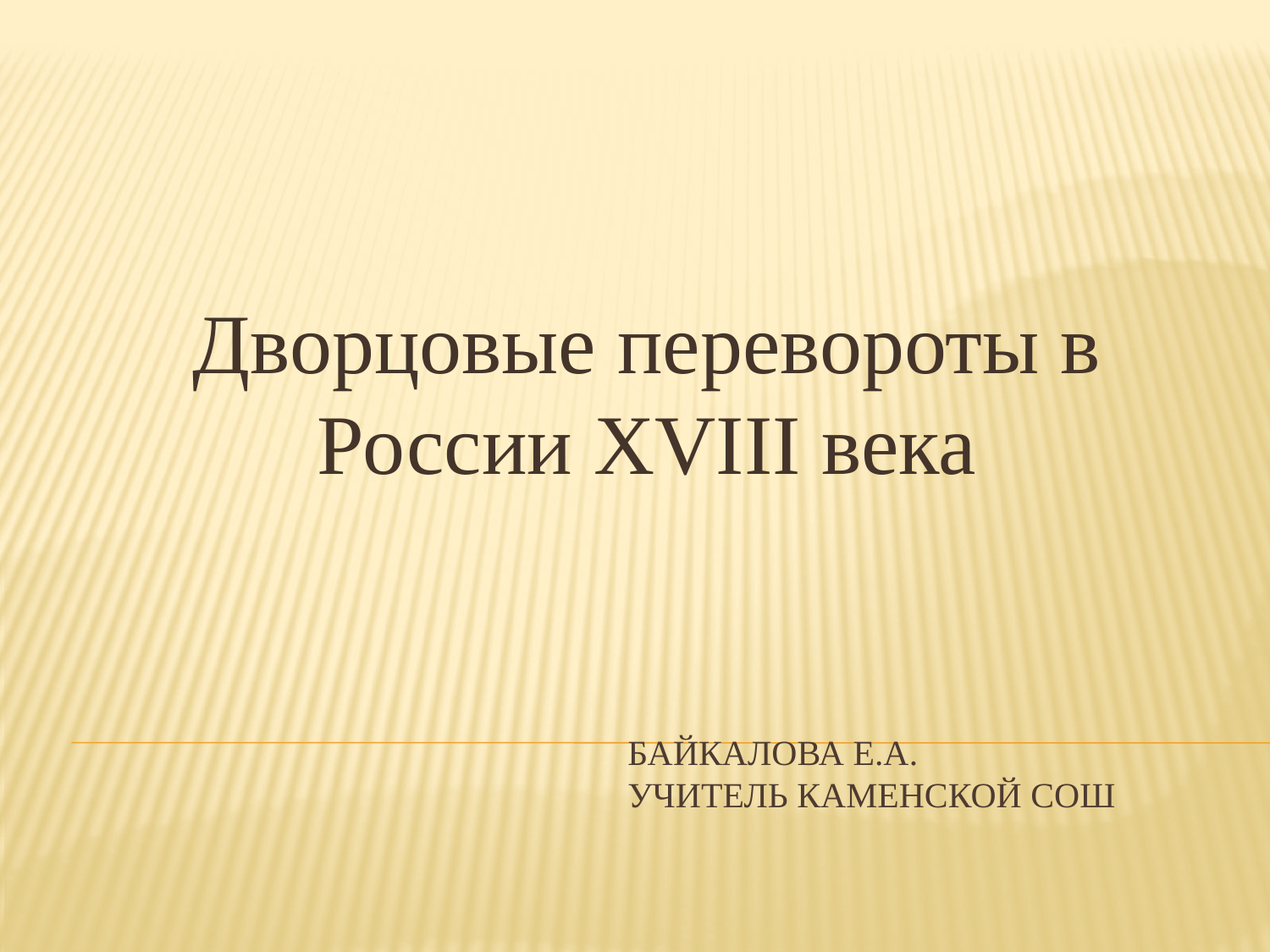

Дворцовые перевороты в России XVIII века
# Байкалова Е.А. Учитель Каменской СОШ